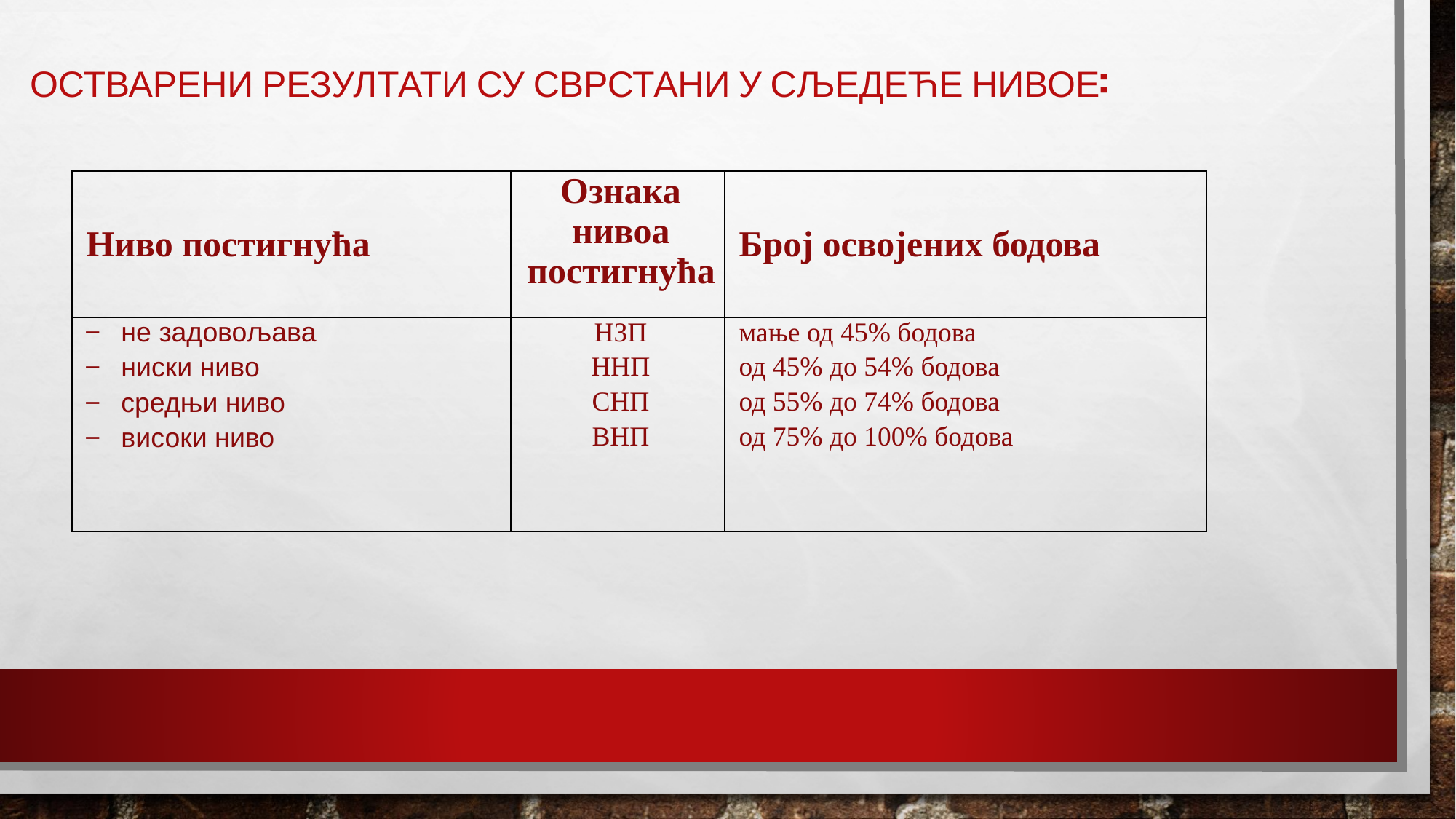

# ОСТВАРЕНИ РЕЗУЛТАТИ СУ СВРСТАНИ У СЉЕДЕЋЕ НИВОЕ:
| Ниво постигнућа | Ознака нивоа постигнућа | Број освојених бодова |
| --- | --- | --- |
| не задовољава ниски ниво средњи ниво високи ниво | НЗП ННП СНП ВНП | мање од 45% бодова од 45% до 54% бодова од 55% до 74% бодова од 75% до 100% бодова |